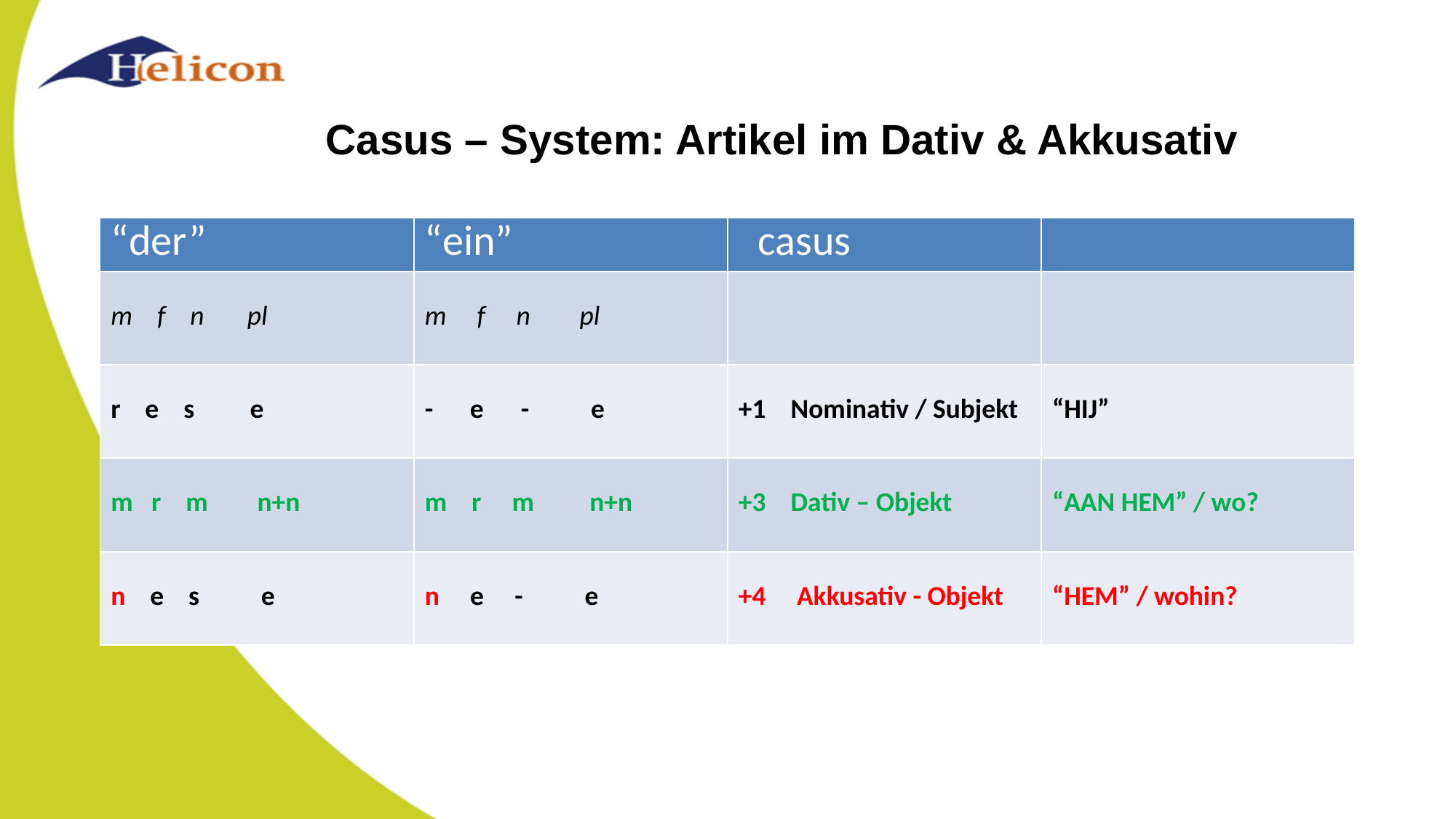

# Casus – System: Artikel im Dativ & Akkusativ
| “der” | “ein” | casus |  |
| --- | --- | --- | --- |
| m f n pl | m f n pl |  |  |
| r e s e | - e - e | +1 Nominativ / Subjekt | “HIJ” |
| m r m n+n | m r m n+n | +3 Dativ – Objekt | “AAN HEM” / wo? |
| n e s e | n e - e | +4 Akkusativ - Objekt | “HEM” / wohin? |